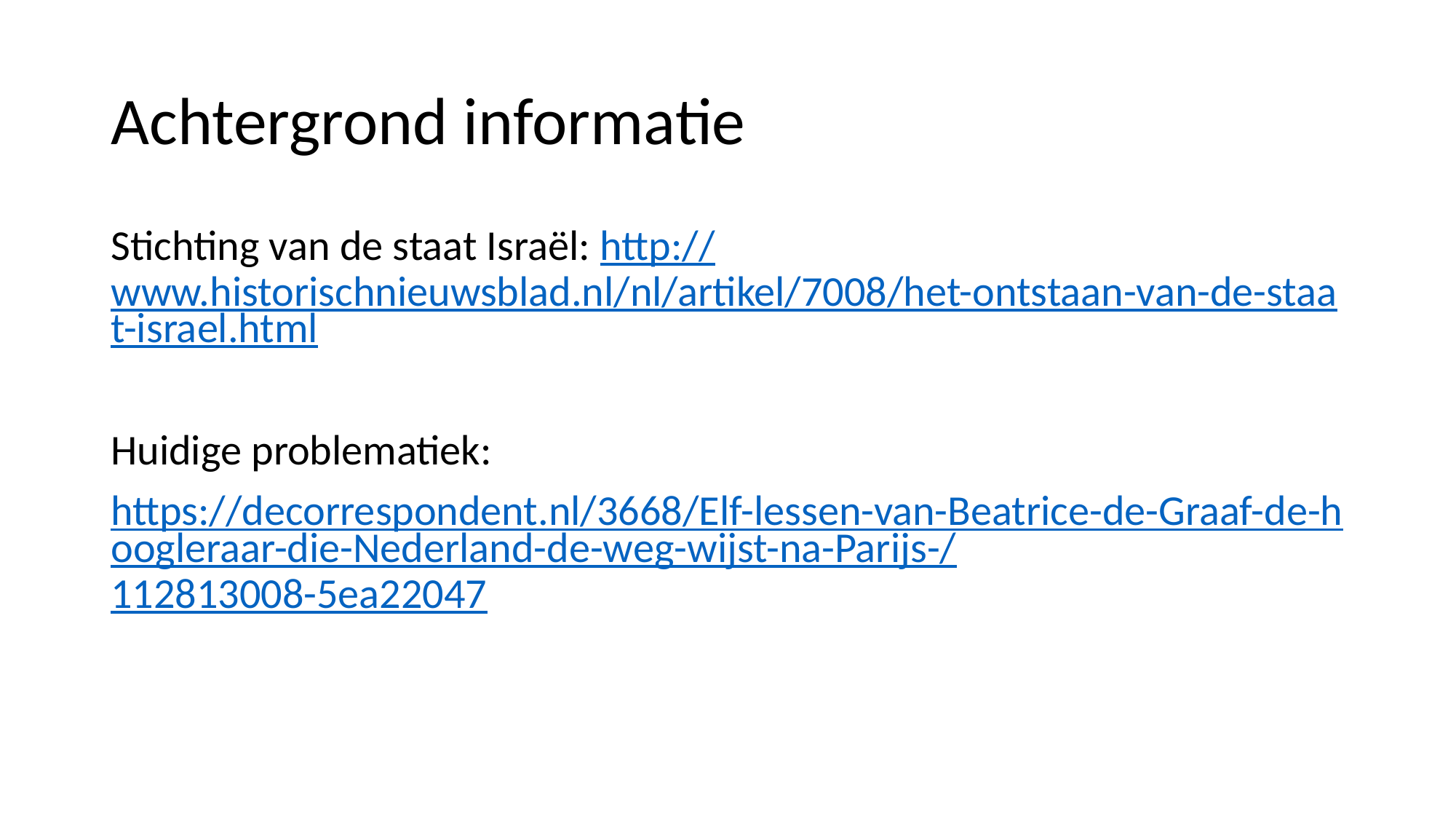

# Achtergrond informatie
Stichting van de staat Israël: http://www.historischnieuwsblad.nl/nl/artikel/7008/het-ontstaan-van-de-staat-israel.html

Huidige problematiek:
https://decorrespondent.nl/3668/Elf-lessen-van-Beatrice-de-Graaf-de-hoogleraar-die-Nederland-de-weg-wijst-na-Parijs-/112813008-5ea22047